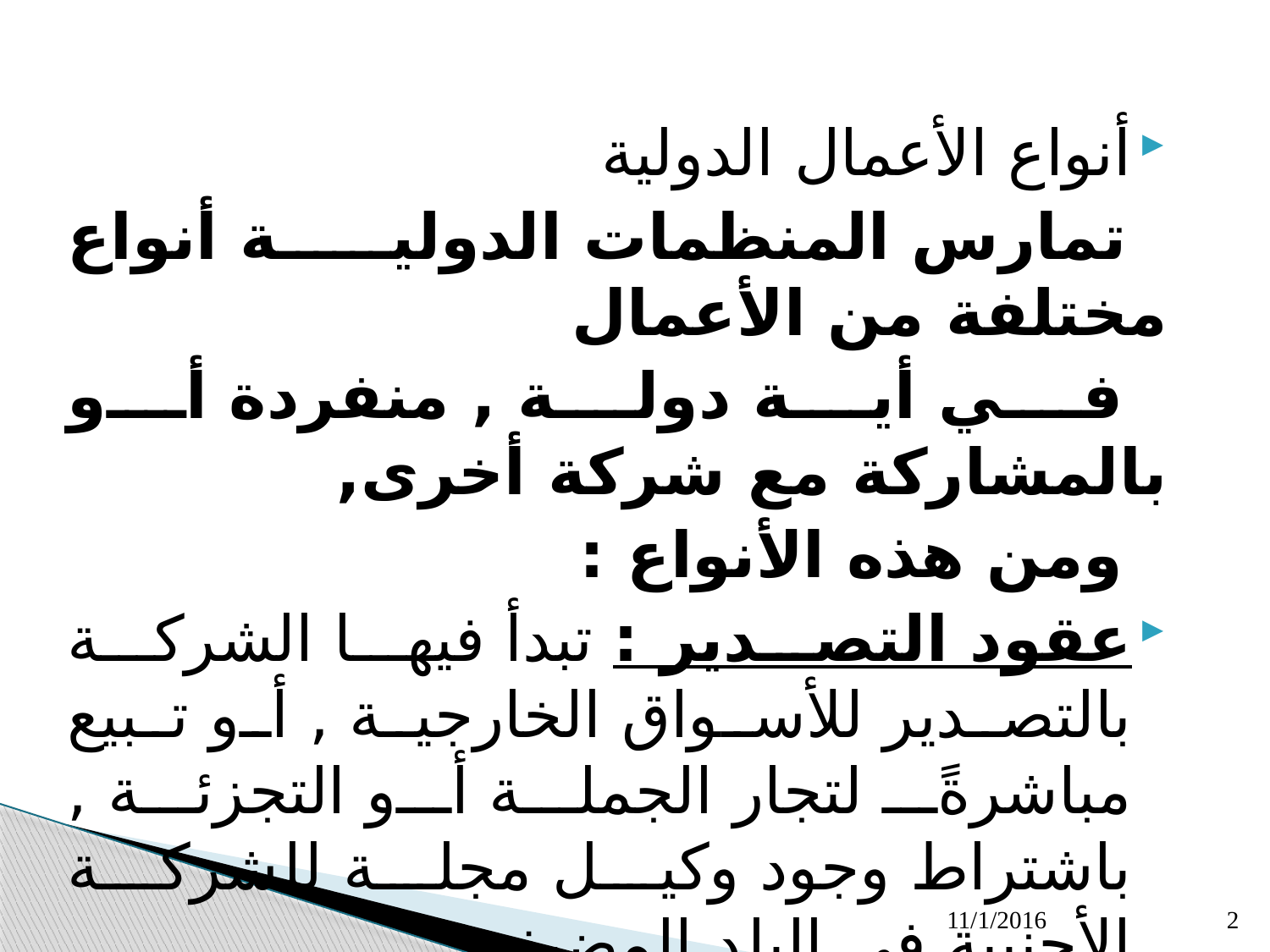

أنواع الأعمال الدولية
  تمارس المنظمات الدولية أنواع مختلفة من الأعمال
  في أية دولة , منفردة أو بالمشاركة مع شركة أخرى,
  ومن هذه الأنواع :
عقود التصدير : تبدأ فيها الشركة بالتصدير للأسواق الخارجية , أو تبيع مباشرةً لتجار الجملة أو التجزئة , باشتراط وجود وكيل مجلة للشركة الأجنبية في البلد المضيف .

11/1/2016
2